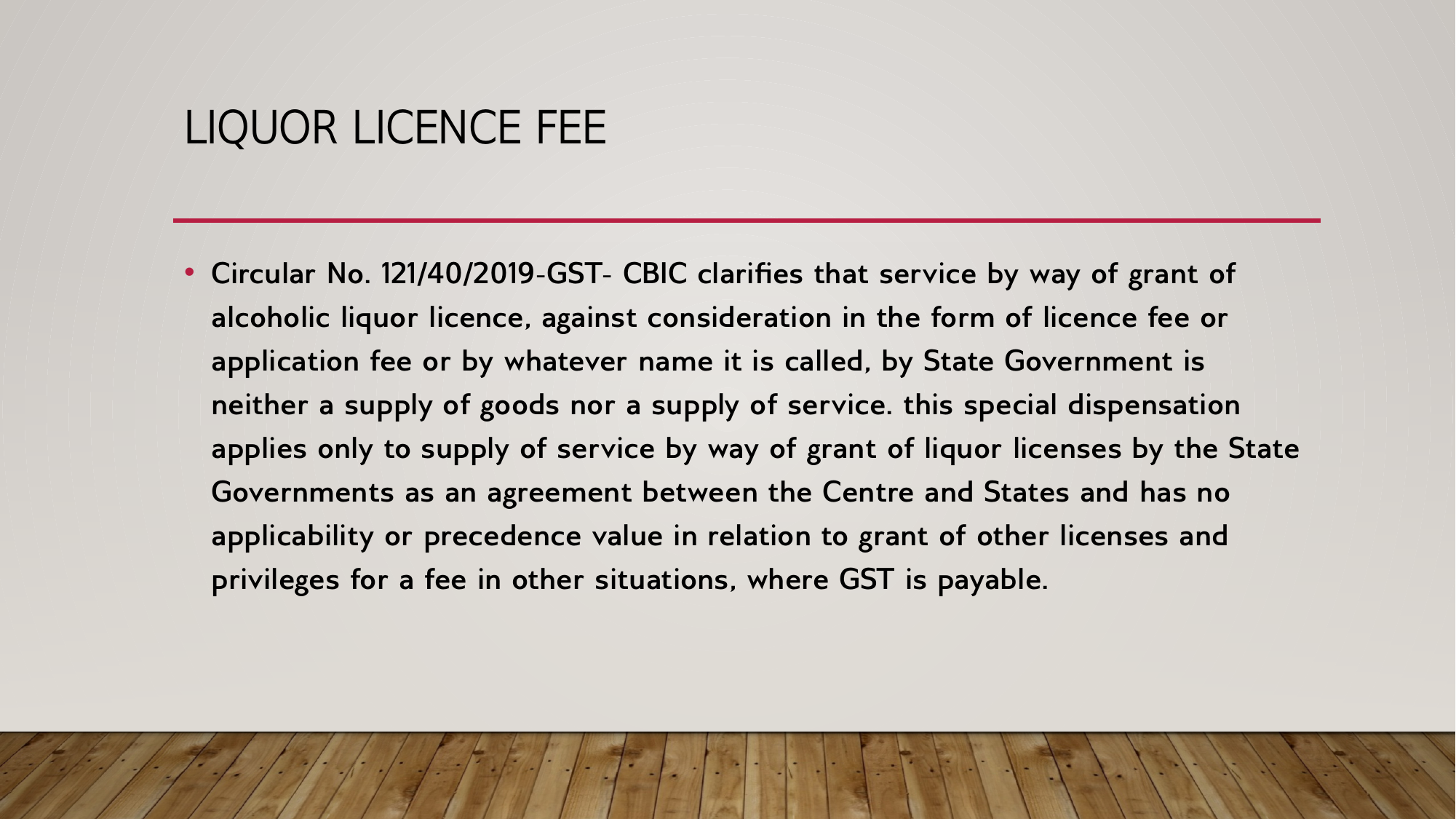

# Liquor Licence Fee
Circular No. 121/40/2019-GST- CBIC clarifies that service by way of grant of alcoholic liquor licence, against consideration in the form of licence fee or application fee or by whatever name it is called, by State Government is neither a supply of goods nor a supply of service. this special dispensation applies only to supply of service by way of grant of liquor licenses by the State Governments as an agreement between the Centre and States and has no applicability or precedence value in relation to grant of other licenses and privileges for a fee in other situations, where GST is payable.